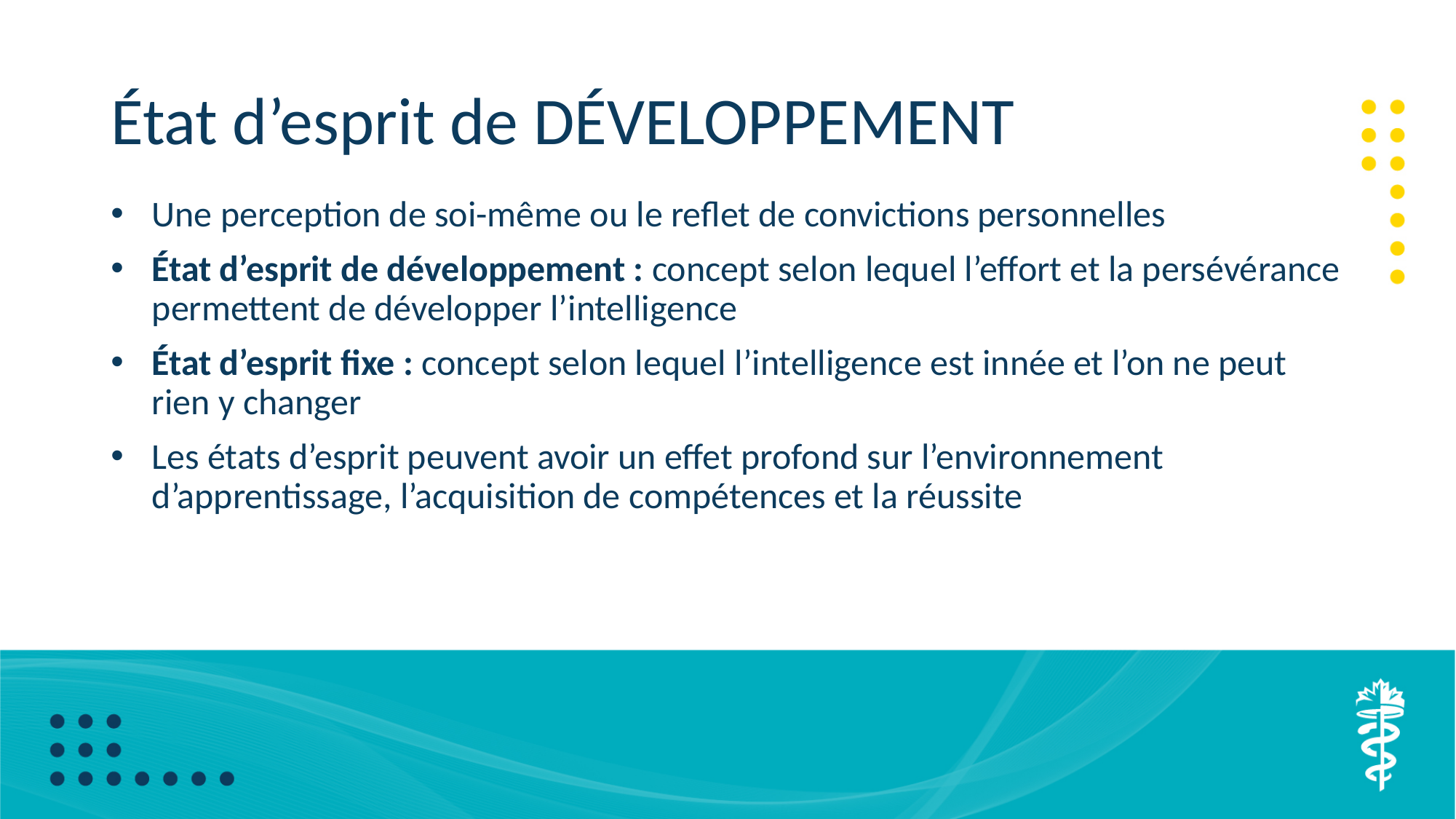

# État d’esprit de DÉVELOPPEMENT
Une perception de soi-même ou le reflet de convictions personnelles
État d’esprit de développement : concept selon lequel l’effort et la persévérance permettent de développer l’intelligence
État d’esprit fixe : concept selon lequel l’intelligence est innée et l’on ne peut rien y changer
Les états d’esprit peuvent avoir un effet profond sur l’environnement d’apprentissage, l’acquisition de compétences et la réussite